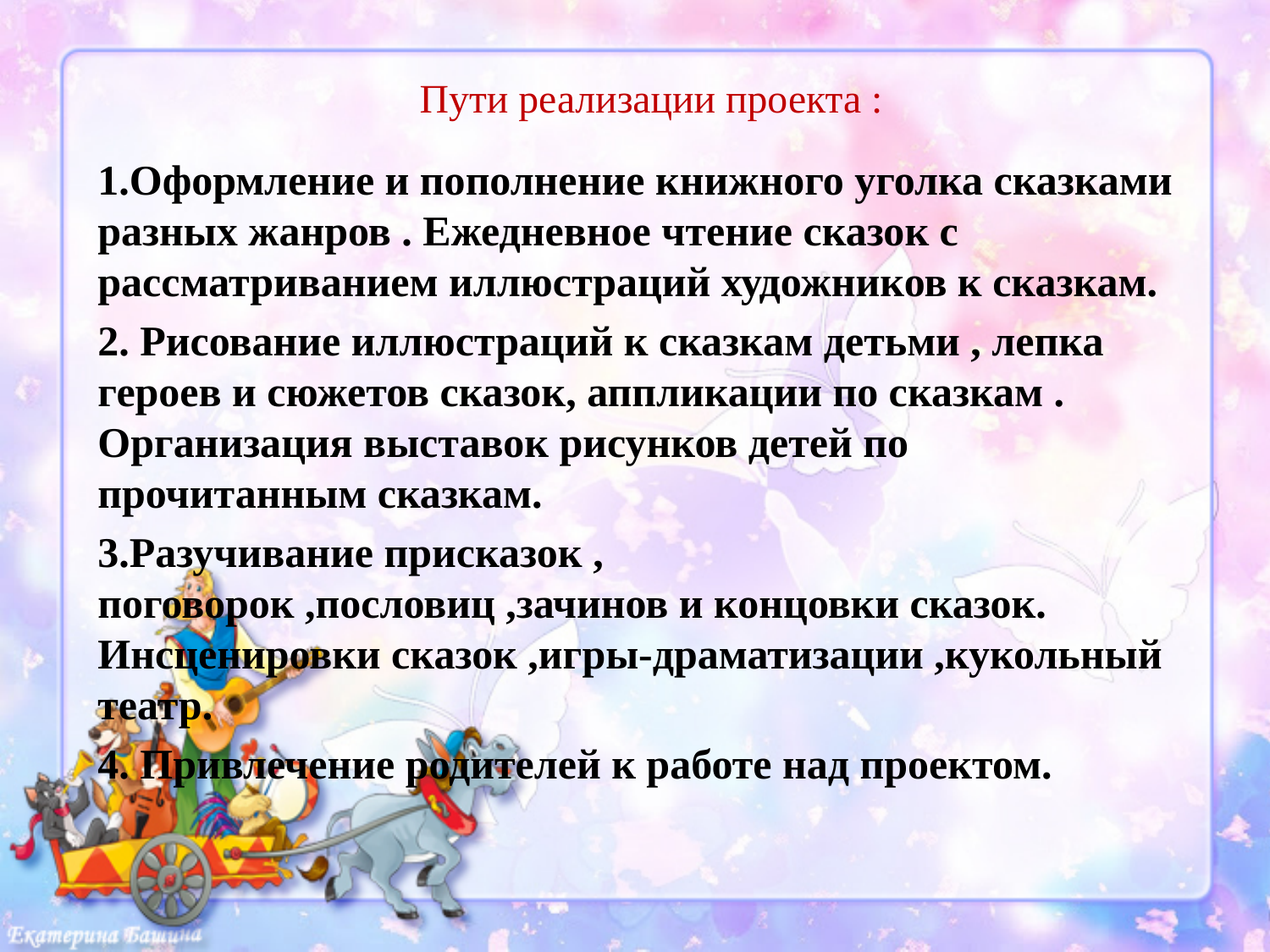

# Пути реализации проекта :
1.Оформление и пополнение книжного уголка сказками разных жанров . Ежедневное чтение сказок с рассматриванием иллюстраций художников к сказкам.
2. Рисование иллюстраций к сказкам детьми , лепка героев и сюжетов сказок, аппликации по сказкам . Организация выставок рисунков детей по прочитанным сказкам.
3.Разучивание присказок , поговорок ,пословиц ,зачинов и концовки сказок. Инсценировки сказок ,игры-драматизации ,кукольный театр.
4. Привлечение родителей к работе над проектом.